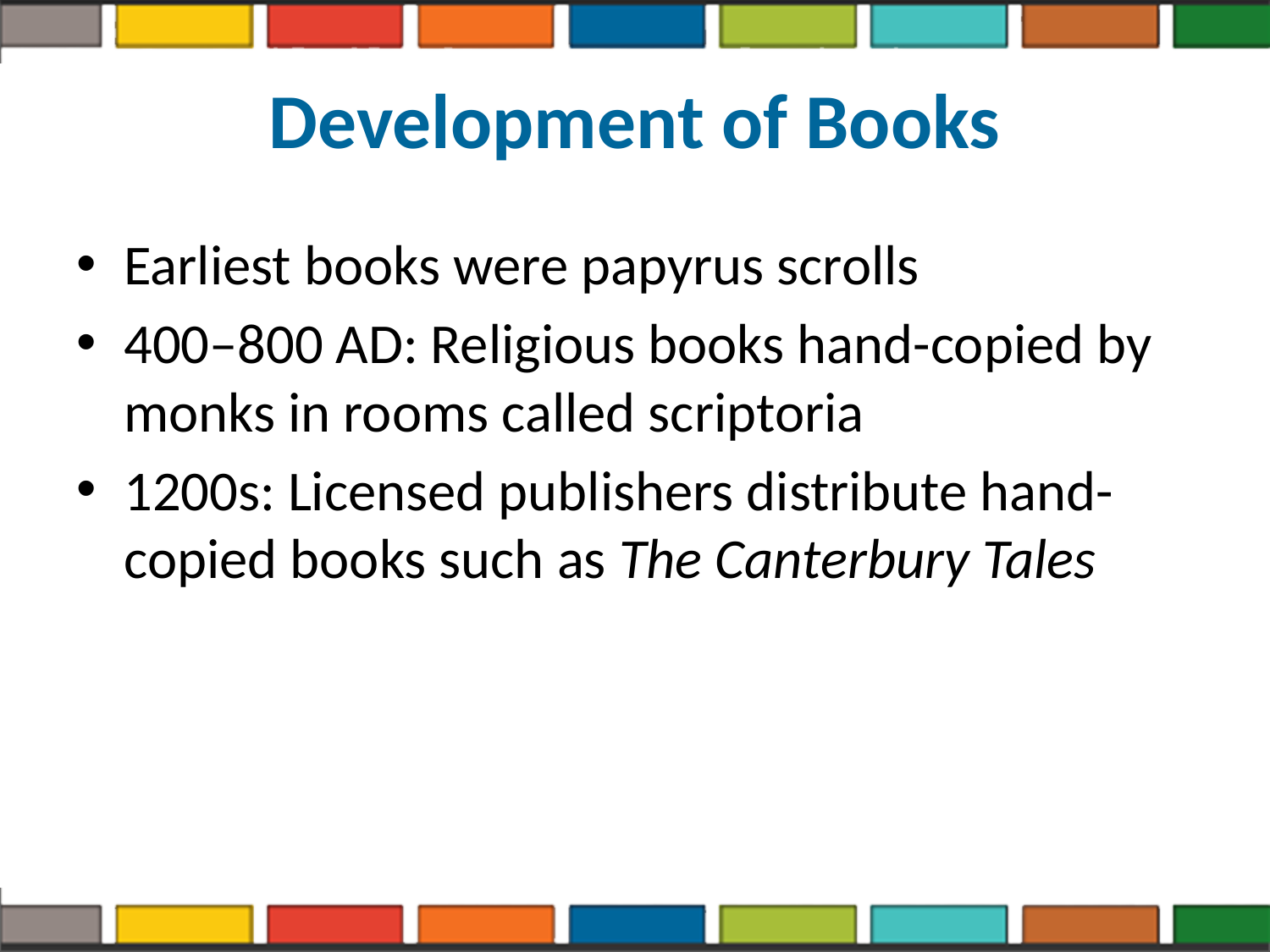

# Development of Books
Earliest books were papyrus scrolls
400–800 AD: Religious books hand-copied by monks in rooms called scriptoria
1200s: Licensed publishers distribute hand-copied books such as The Canterbury Tales